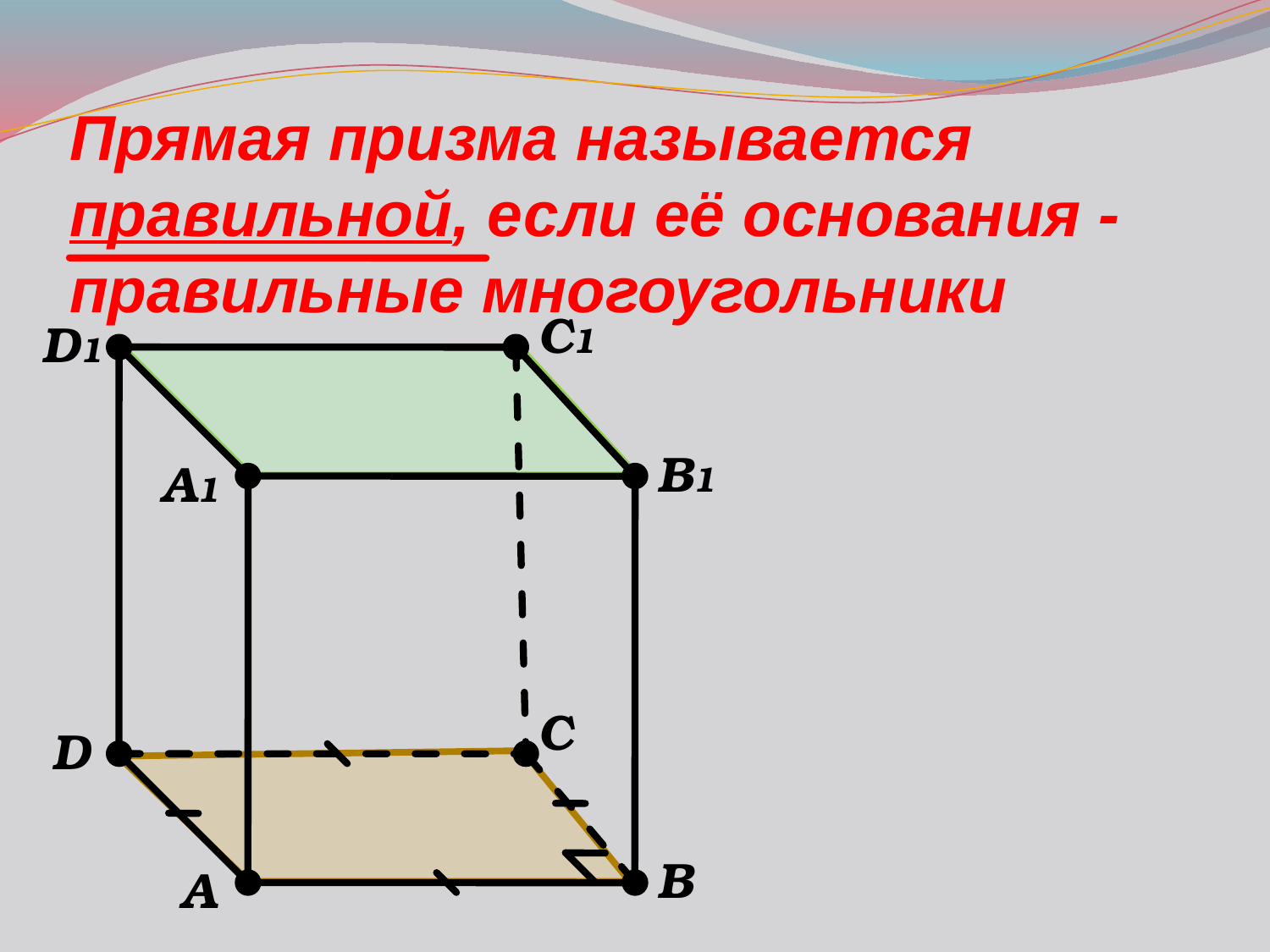

# Прямая призма называется правильной, если её основания -  правильные многоугольники
C1
D1

B1
A1

C
D

B
A